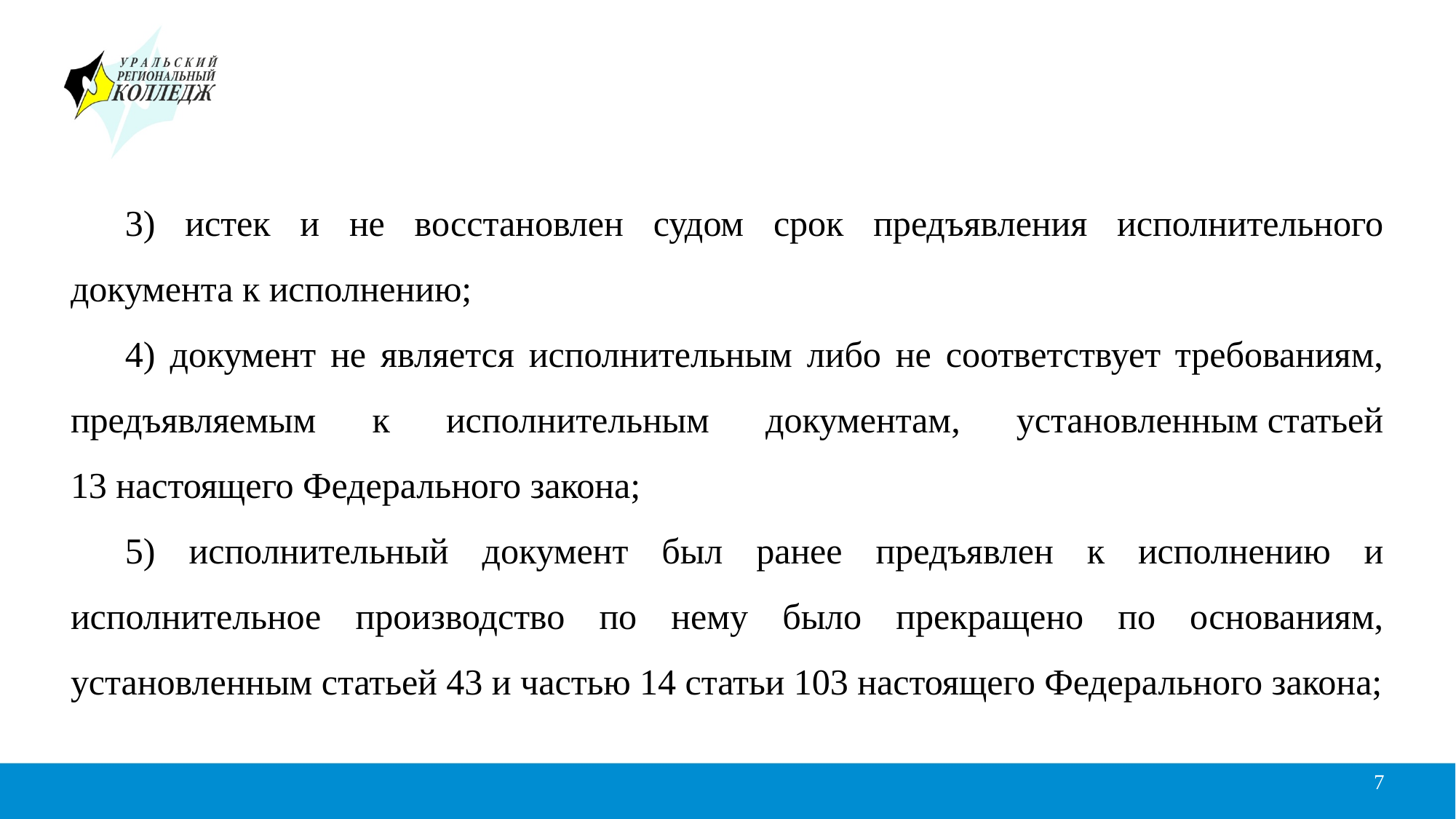

3) истек и не восстановлен судом срок предъявления исполнительного документа к исполнению;
4) документ не является исполнительным либо не соответствует требованиям, предъявляемым к исполнительным документам, установленным статьей 13 настоящего Федерального закона;
5) исполнительный документ был ранее предъявлен к исполнению и исполнительное производство по нему было прекращено по основаниям, установленным статьей 43 и частью 14 статьи 103 настоящего Федерального закона;
7